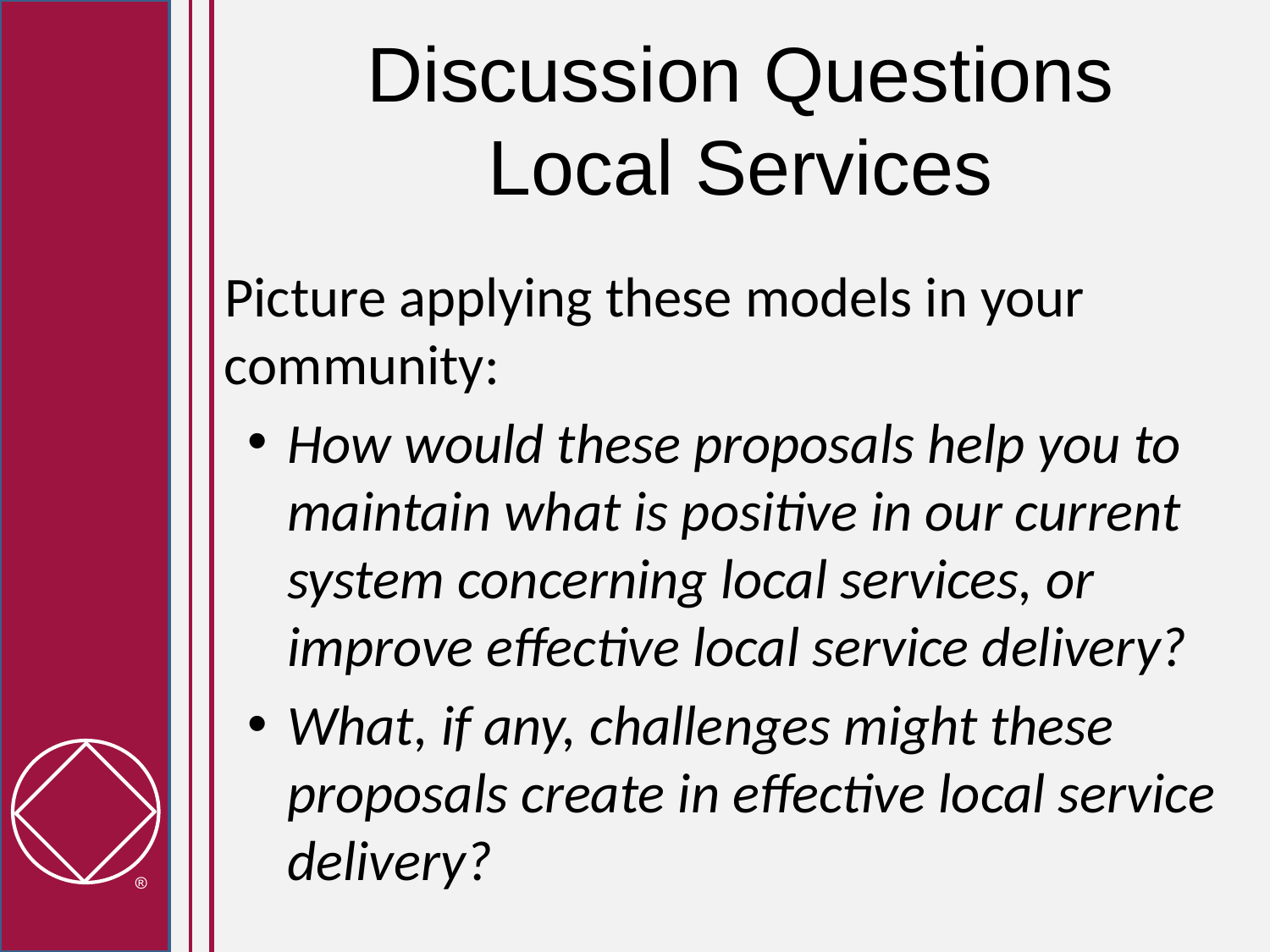

# Discussion Questions Local Services
Picture applying these models in your community:
How would these proposals help you to maintain what is positive in our current system concerning local services, or improve effective local service delivery?
What, if any, challenges might these proposals create in effective local service delivery?